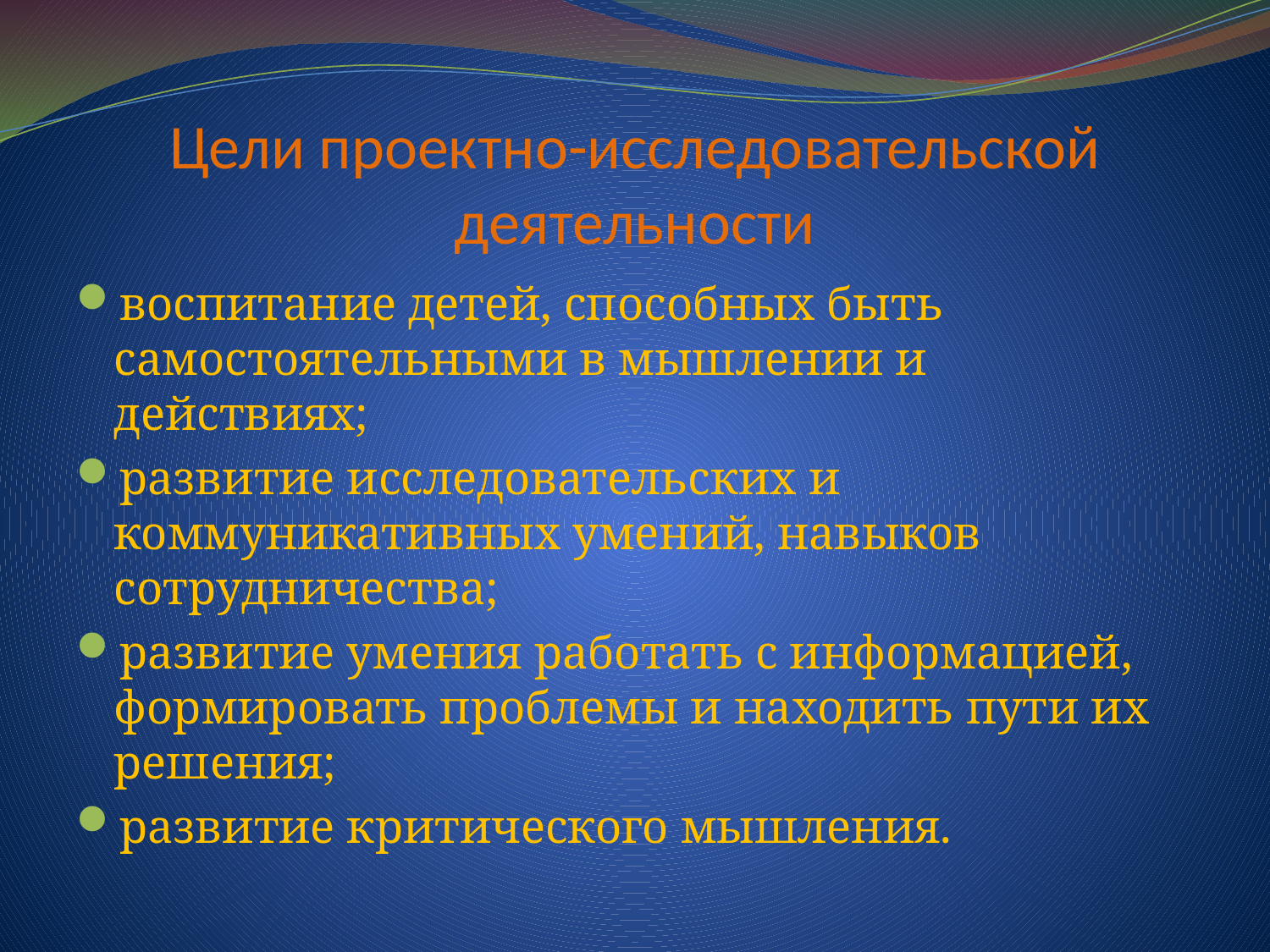

# Цели проектно-исследовательской деятельности
воспитание детей, способных быть самостоятельными в мышлении и действиях;
развитие исследовательских и коммуникативных умений, навыков сотрудничества;
развитие умения работать с информацией, формировать проблемы и находить пути их решения;
развитие критического мышления.